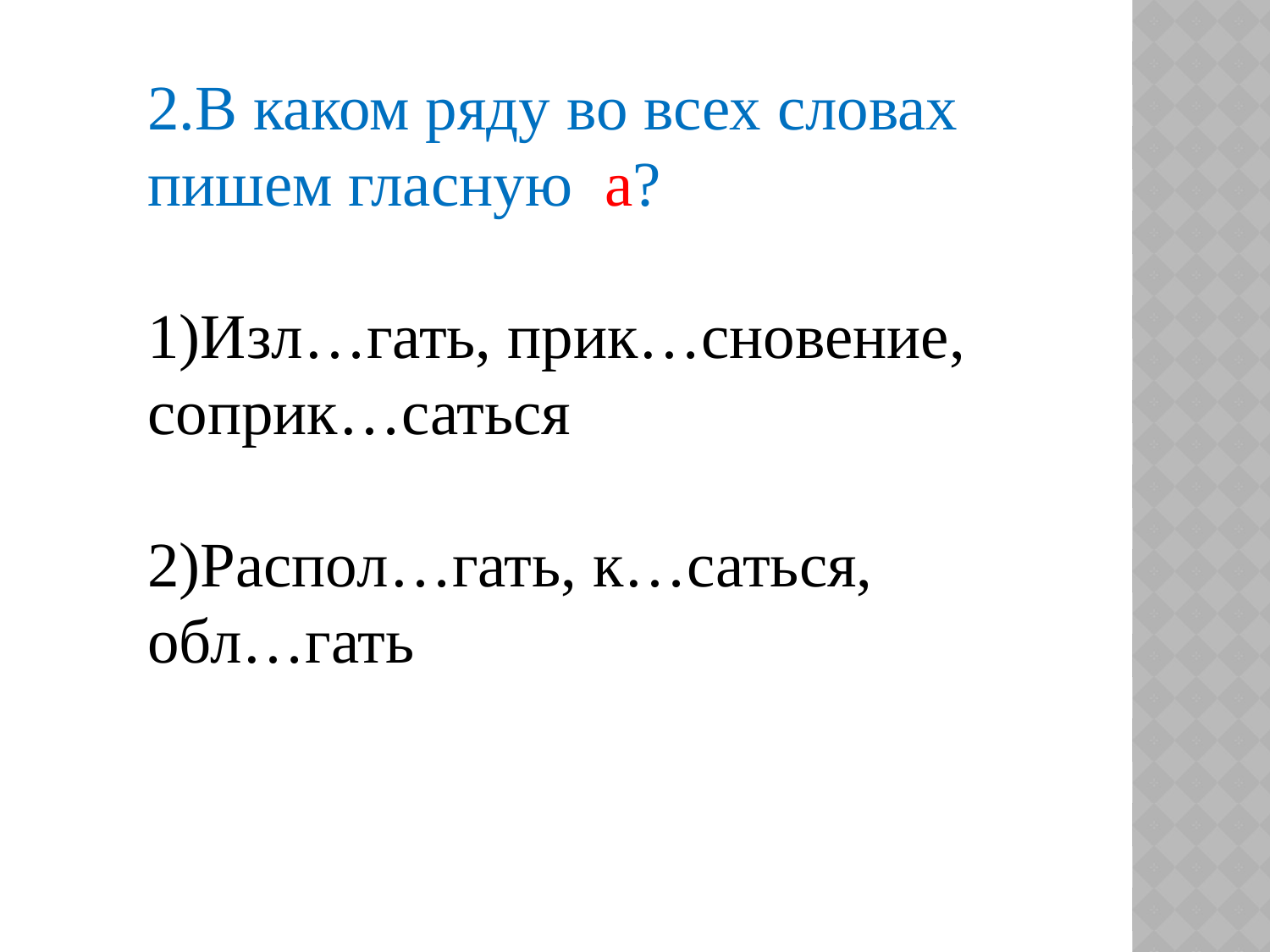

2.В каком ряду во всех словах пишем гласную  а?

1)Изл…гать, прик…сновение, соприк…саться

2)Распол…гать, к…саться, обл…гать